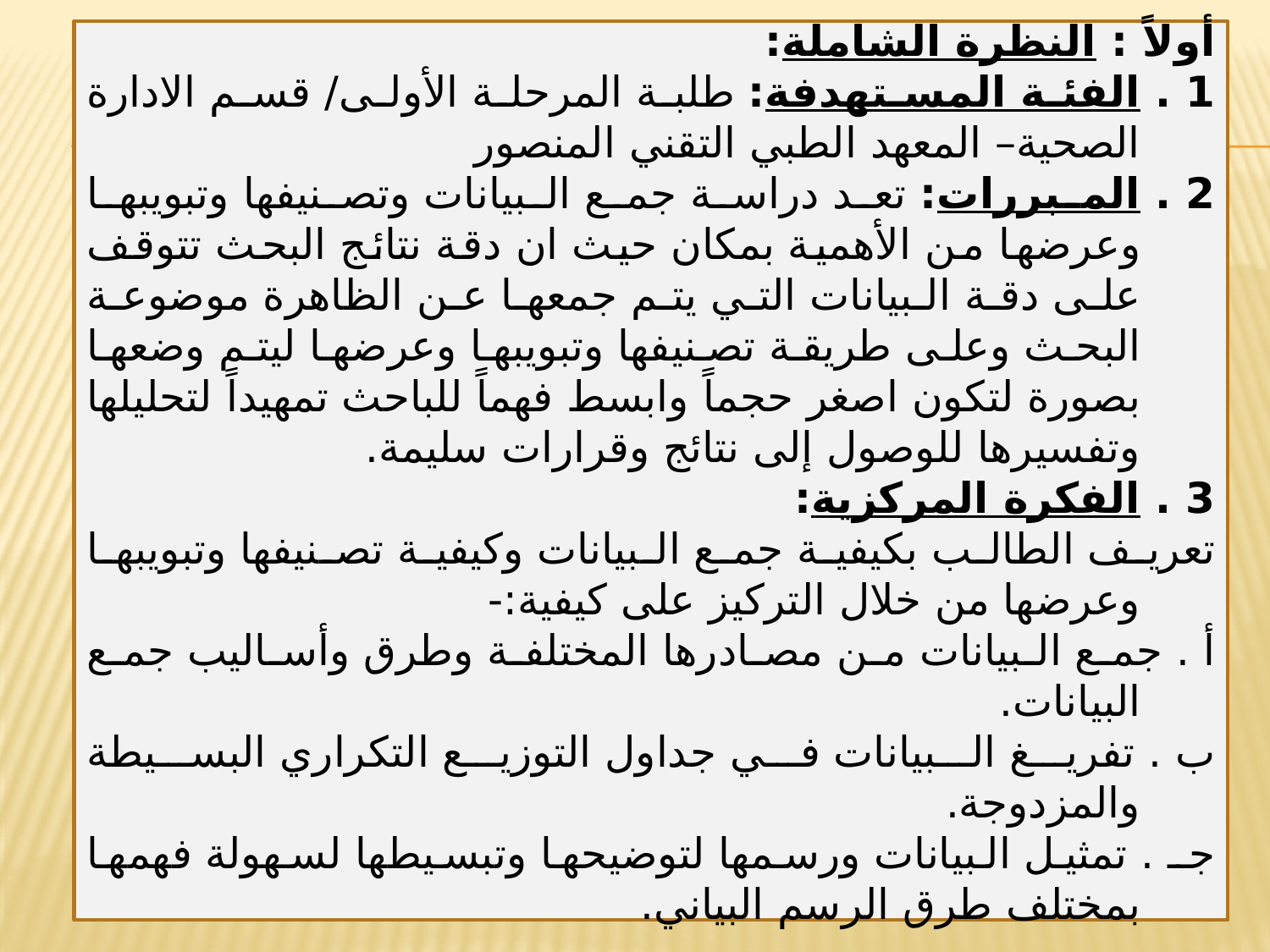

أولاً : النظرة الشاملة:
1 . الفئة المستهدفة: طلبة المرحلة الأولى/ قسم الادارة الصحية– المعهد الطبي التقني المنصور
2 . المبررات: تعد دراسة جمع البيانات وتصنيفها وتبويبها وعرضها من الأهمية بمكان حيث ان دقة نتائج البحث تتوقف على دقة البيانات التي يتم جمعها عن الظاهرة موضوعة البحث وعلى طريقة تصنيفها وتبويبها وعرضها ليتم وضعها بصورة لتكون اصغر حجماً وابسط فهماً للباحث تمهيداً لتحليلها وتفسيرها للوصول إلى نتائج وقرارات سليمة.
3 . الفكرة المركزية:
	تعريف الطالب بكيفية جمع البيانات وكيفية تصنيفها وتبويبها وعرضها من خلال التركيز على كيفية:-
أ . جمع البيانات من مصادرها المختلفة وطرق وأساليب جمع البيانات.
ب . تفريغ البيانات في جداول التوزيع التكراري البسيطة والمزدوجة.
جـ . تمثيل البيانات ورسمها لتوضيحها وتبسيطها لسهولة فهمها بمختلف طرق الرسم البياني.